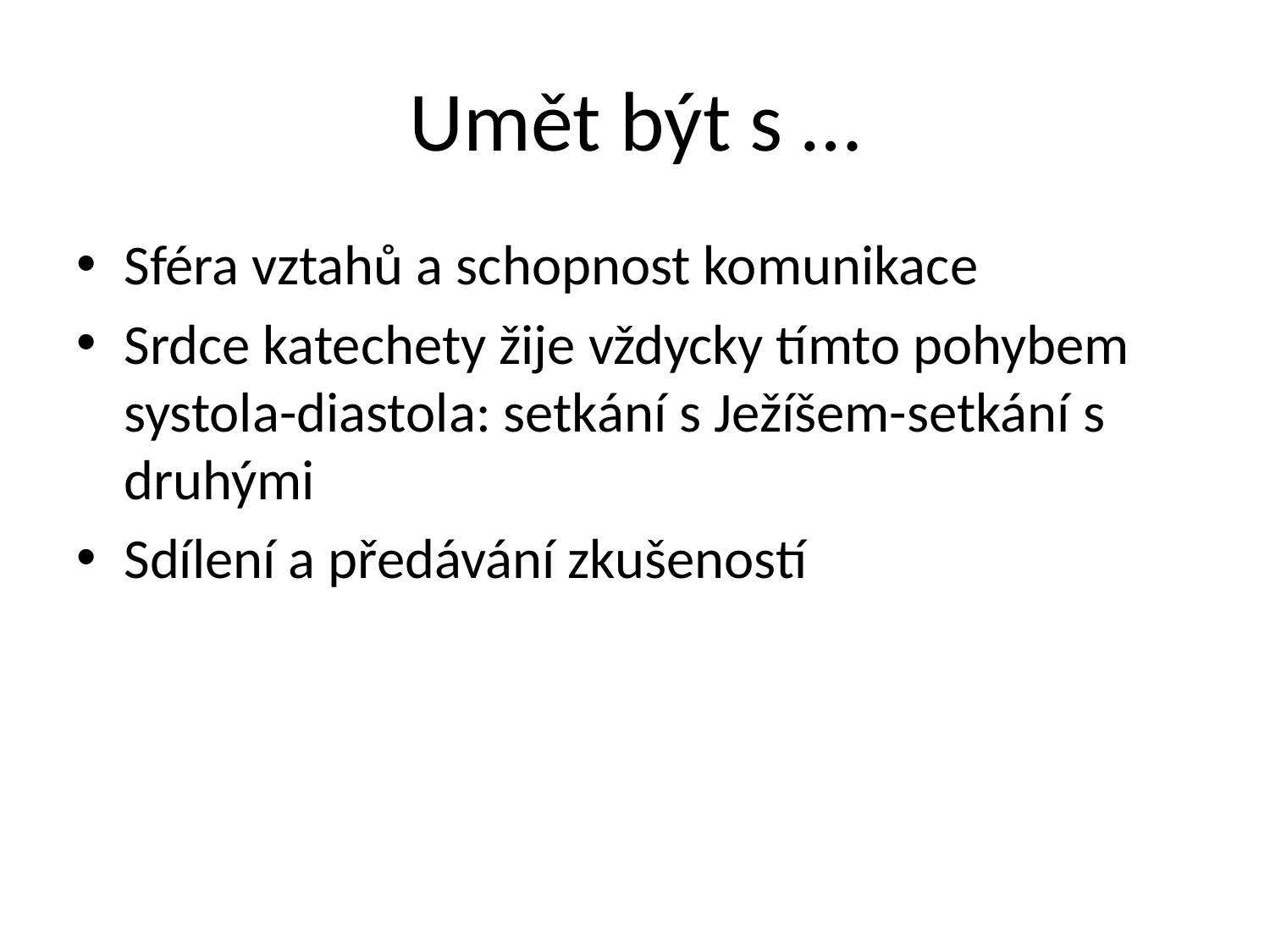

# Umět být s …
Sféra vztahů a schopnost komunikace
Srdce katechety žije vždycky tímto pohybem systola-diastola: setkání s Ježíšem-setkání s druhými
Sdílení a předávání zkušeností